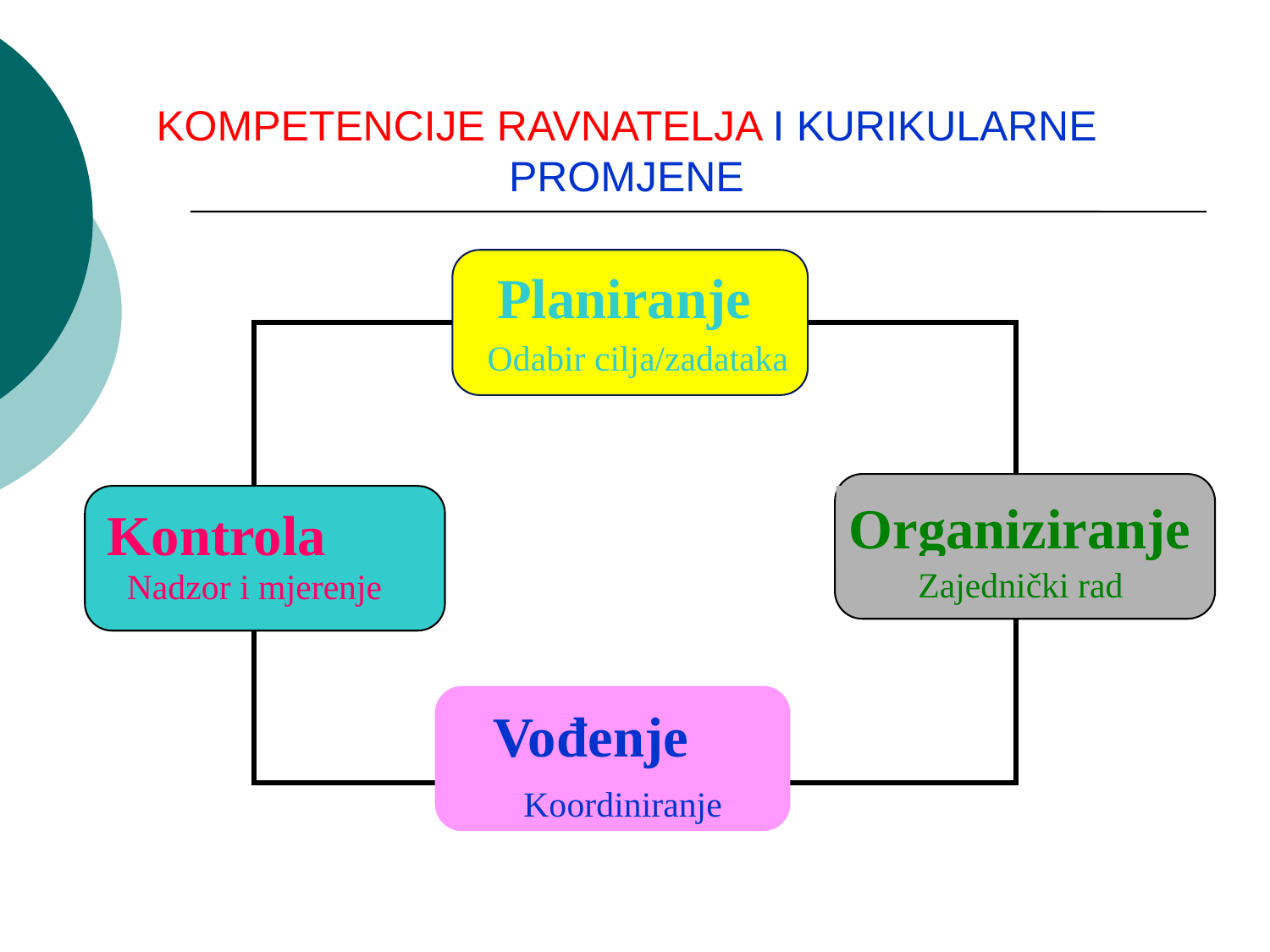

# KOMPETENCIJE RAVNATELJA I KURIKULARNE PROMJENE

Planiranje
Odabir cilja/zadataka

Organiziranje
Zajednički rad

Kontrola
Nadzor i mjerenje

Vođenje
Koordiniranje